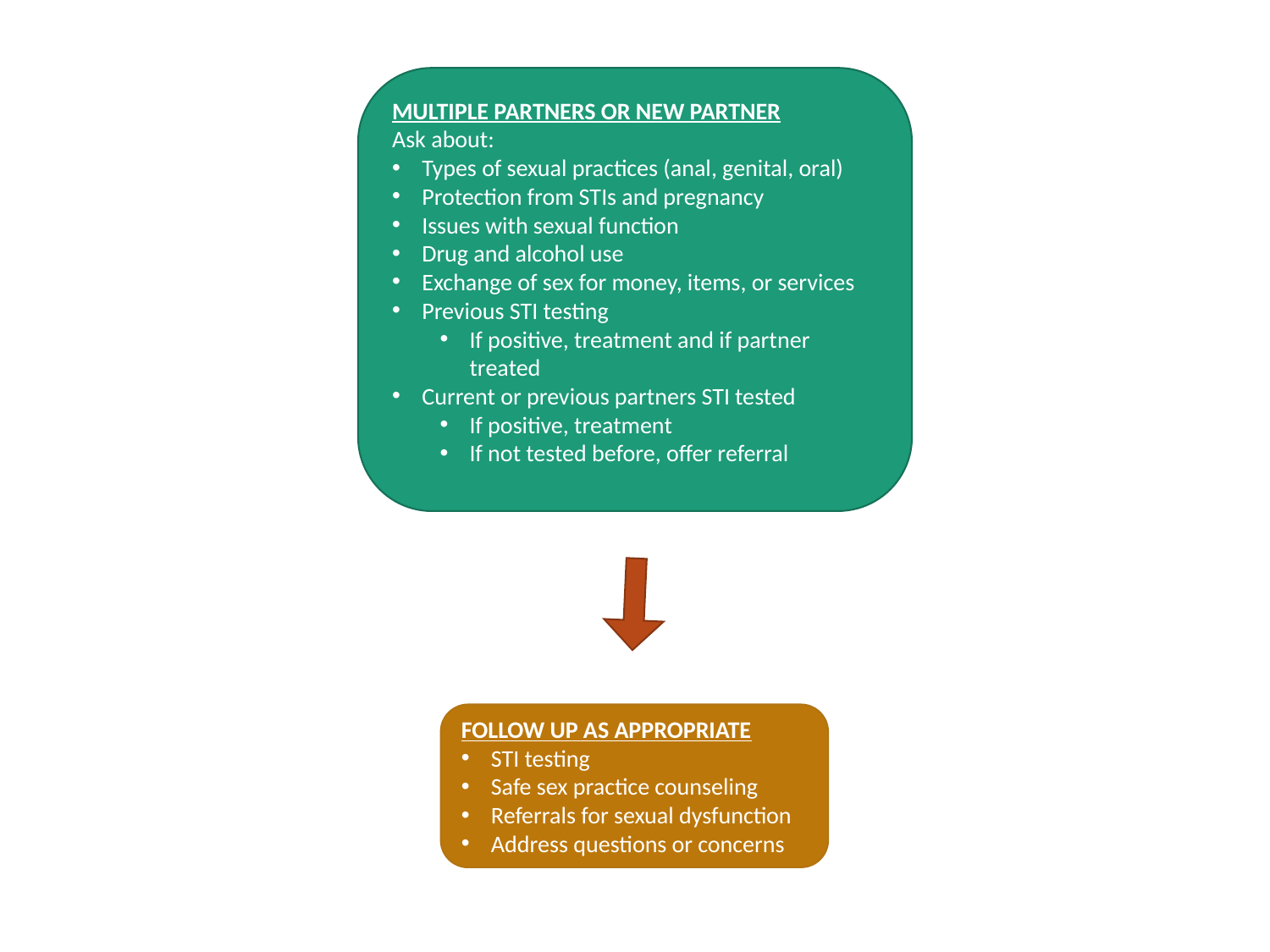

MULTIPLE PARTNERS OR NEW PARTNER
Ask about:
Types of sexual practices (anal, genital, oral)
Protection from STIs and pregnancy
Issues with sexual function
Drug and alcohol use
Exchange of sex for money, items, or services
Previous STI testing
If positive, treatment and if partner treated
Current or previous partners STI tested
If positive, treatment
If not tested before, offer referral

FOLLOW UP AS APPROPRIATE
STI testing
Safe sex practice counseling
Referrals for sexual dysfunction
Address questions or concerns